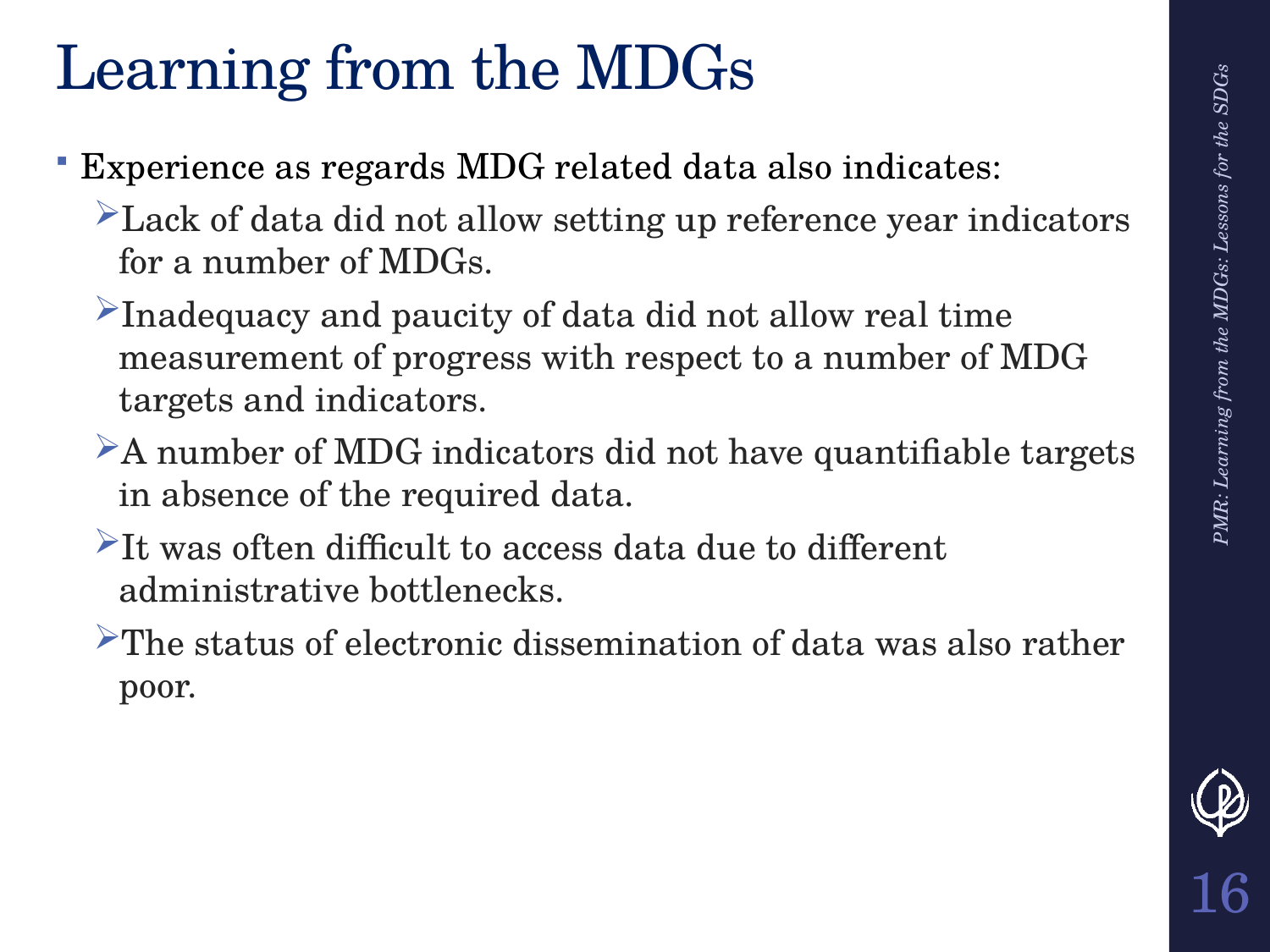

# Learning from the MDGs
Experience as regards MDG related data also indicates:
Lack of data did not allow setting up reference year indicators for a number of MDGs.
Inadequacy and paucity of data did not allow real time measurement of progress with respect to a number of MDG targets and indicators.
A number of MDG indicators did not have quantifiable targets in absence of the required data.
It was often difficult to access data due to different administrative bottlenecks.
The status of electronic dissemination of data was also rather poor.
PMR: Learning from the MDGs: Lessons for the SDGs
16